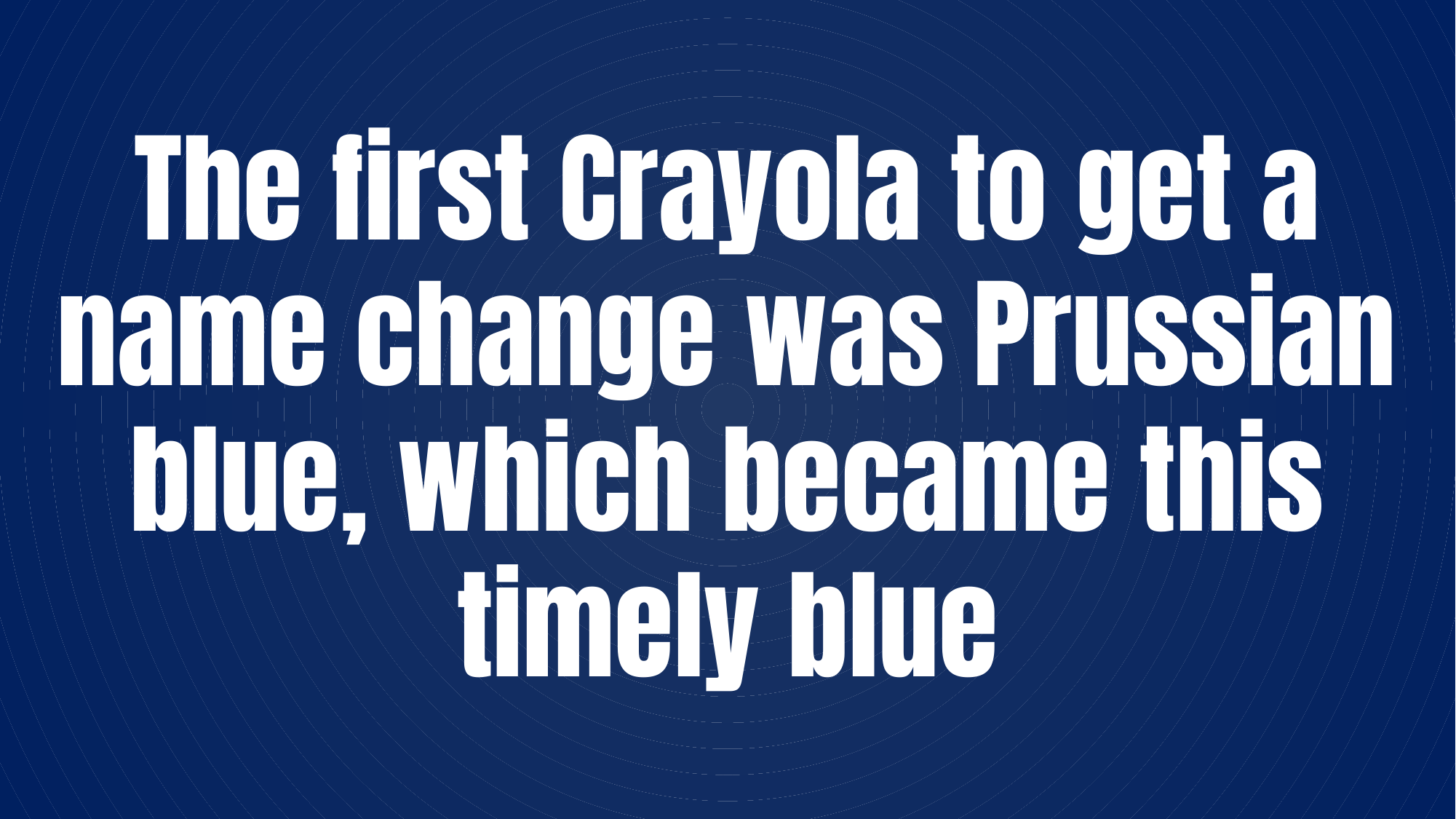

The first Crayola to get a name change was Prussian blue, which became this timely blue